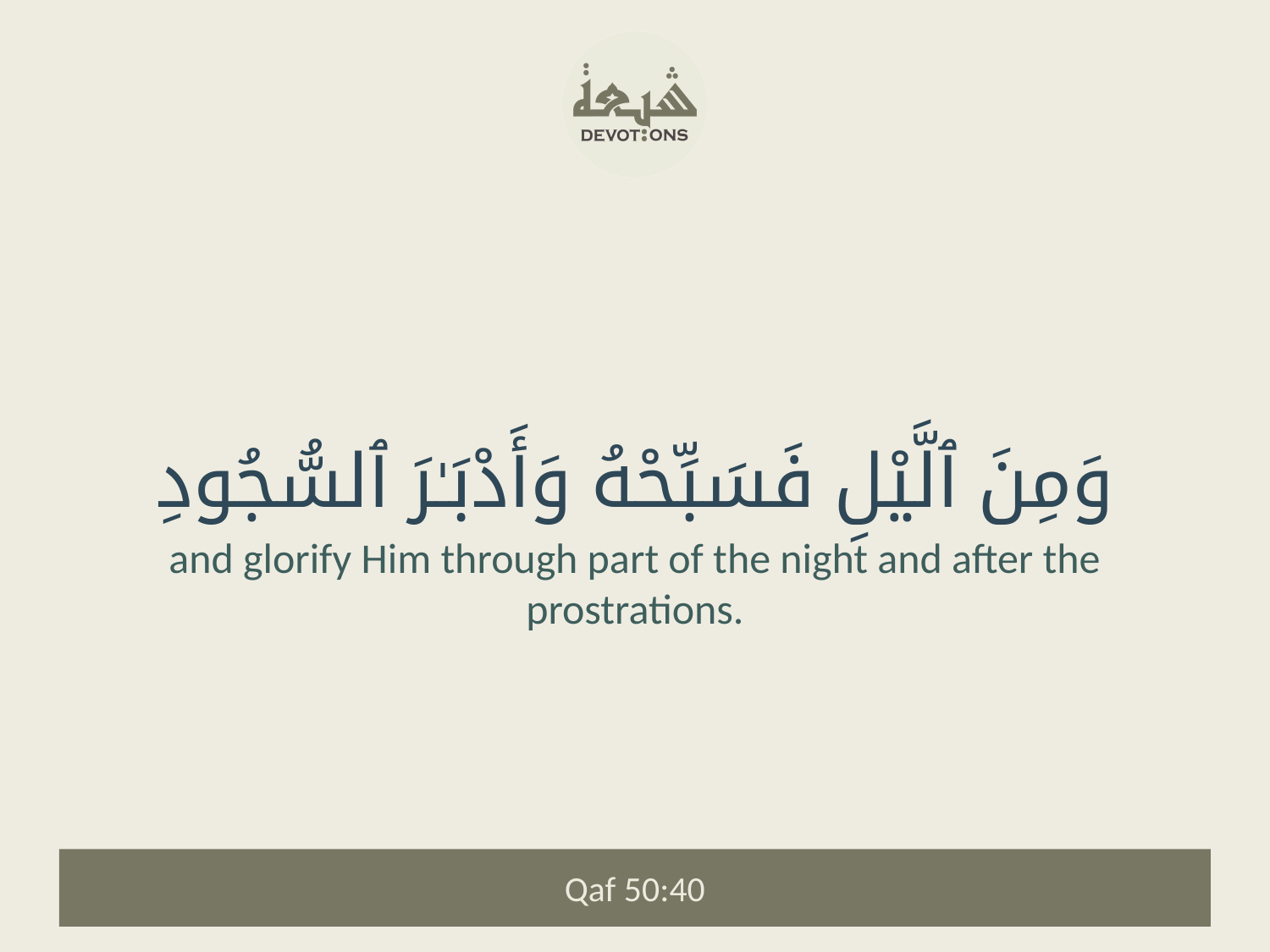

وَمِنَ ٱلَّيْلِ فَسَبِّحْهُ وَأَدْبَـٰرَ ٱلسُّجُودِ
and glorify Him through part of the night and after the prostrations.
Qaf 50:40